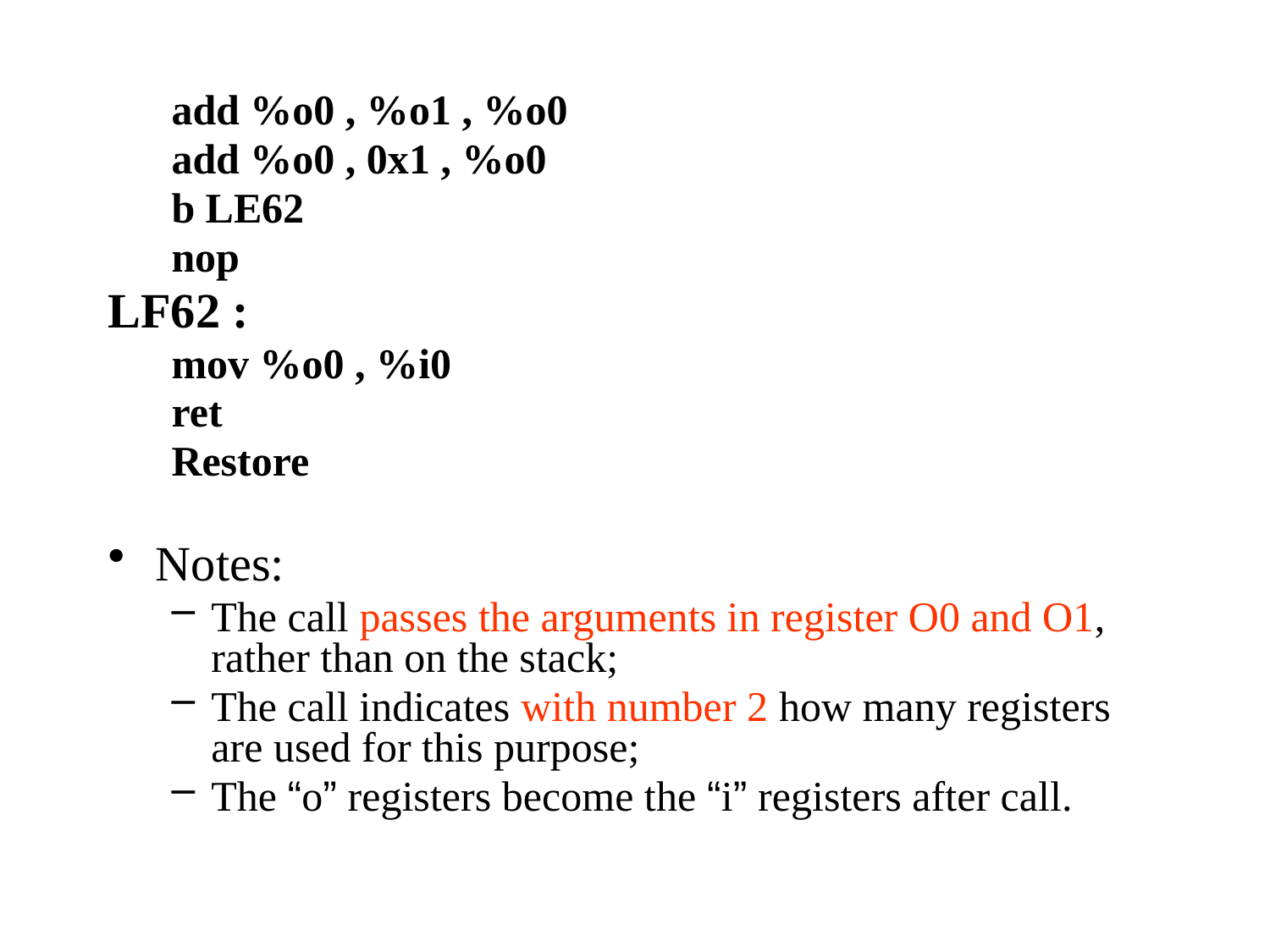

add %o0 , %o1 , %o0
add %o0 , 0x1 , %o0
b LE62
nop
LF62 :
mov %o0 , %i0
ret
Restore

Notes:
The call passes the arguments in register O0 and O1, rather than on the stack;
The call indicates with number 2 how many registers are used for this purpose;
The “o” registers become the “i” registers after call.